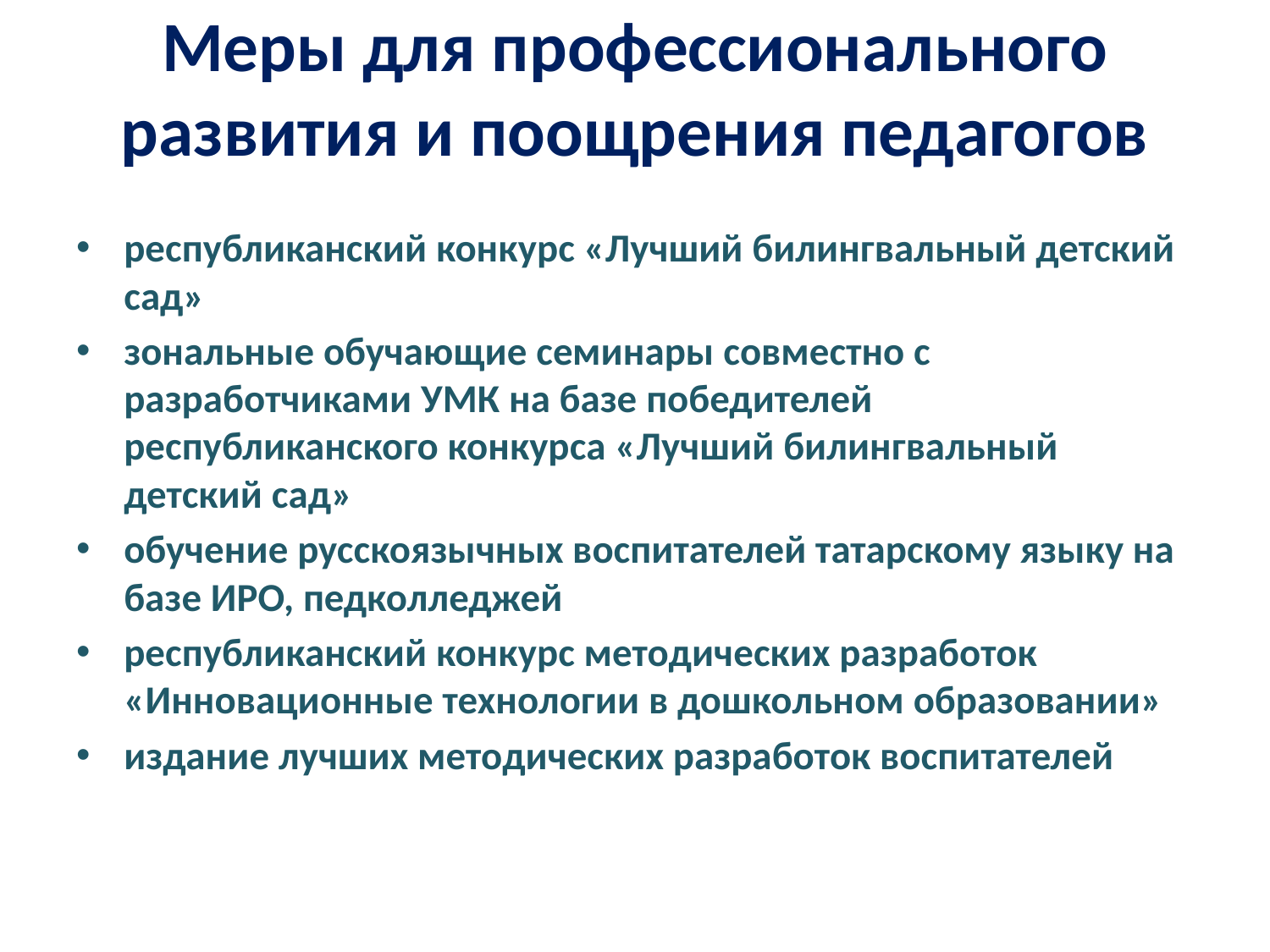

# Меры для профессионального развития и поощрения педагогов
республиканский конкурс «Лучший билингвальный детский сад»
зональные обучающие семинары совместно с разработчиками УМК на базе победителей республиканского конкурса «Лучший билингвальный детский сад»
обучение русскоязычных воспитателей татарскому языку на базе ИРО, педколледжей
республиканский конкурс методических разработок «Инновационные технологии в дошкольном образовании»
издание лучших методических разработок воспитателей